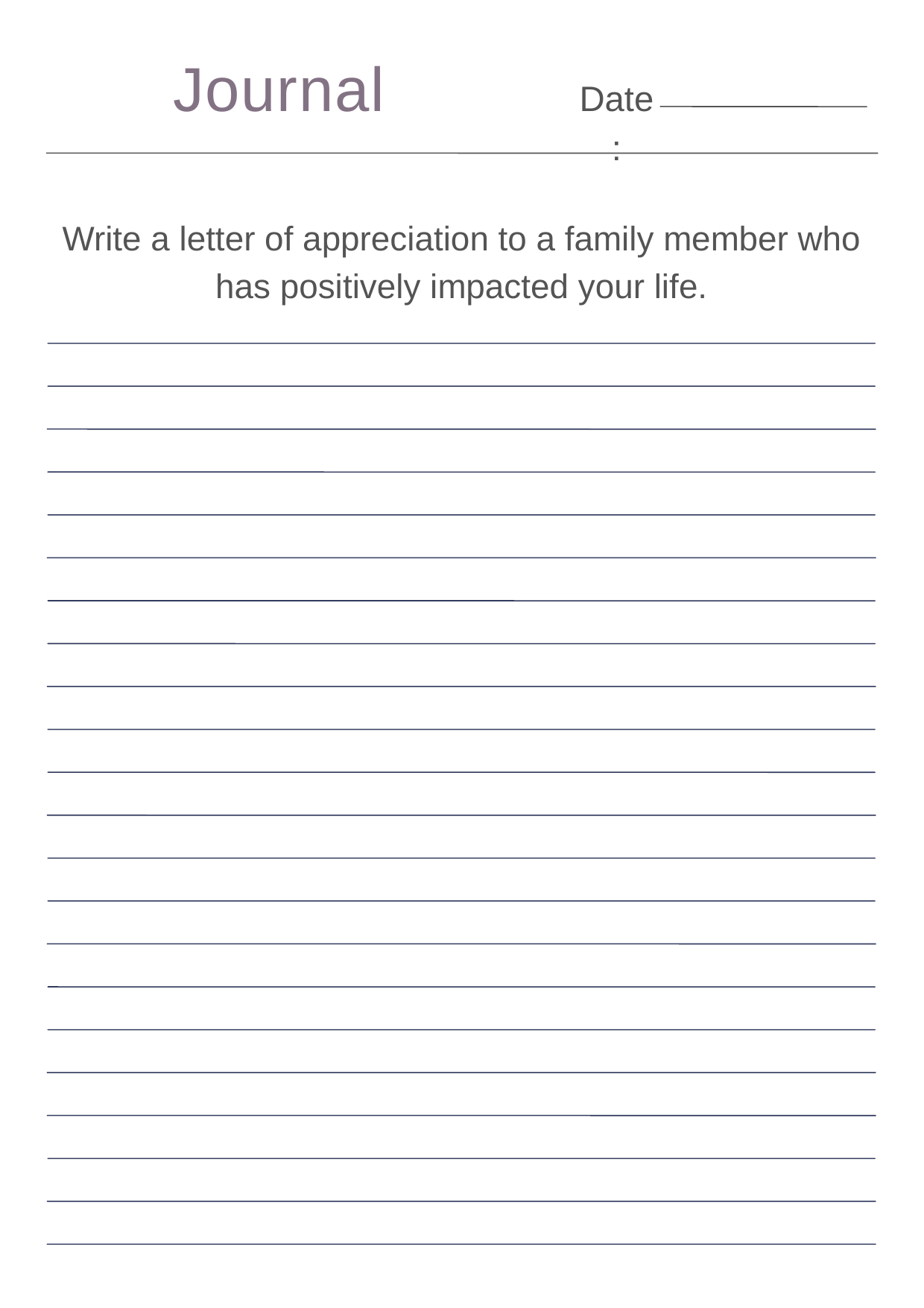

Journal
Date:

Write a letter of appreciation to a family member who has positively impacted your life.